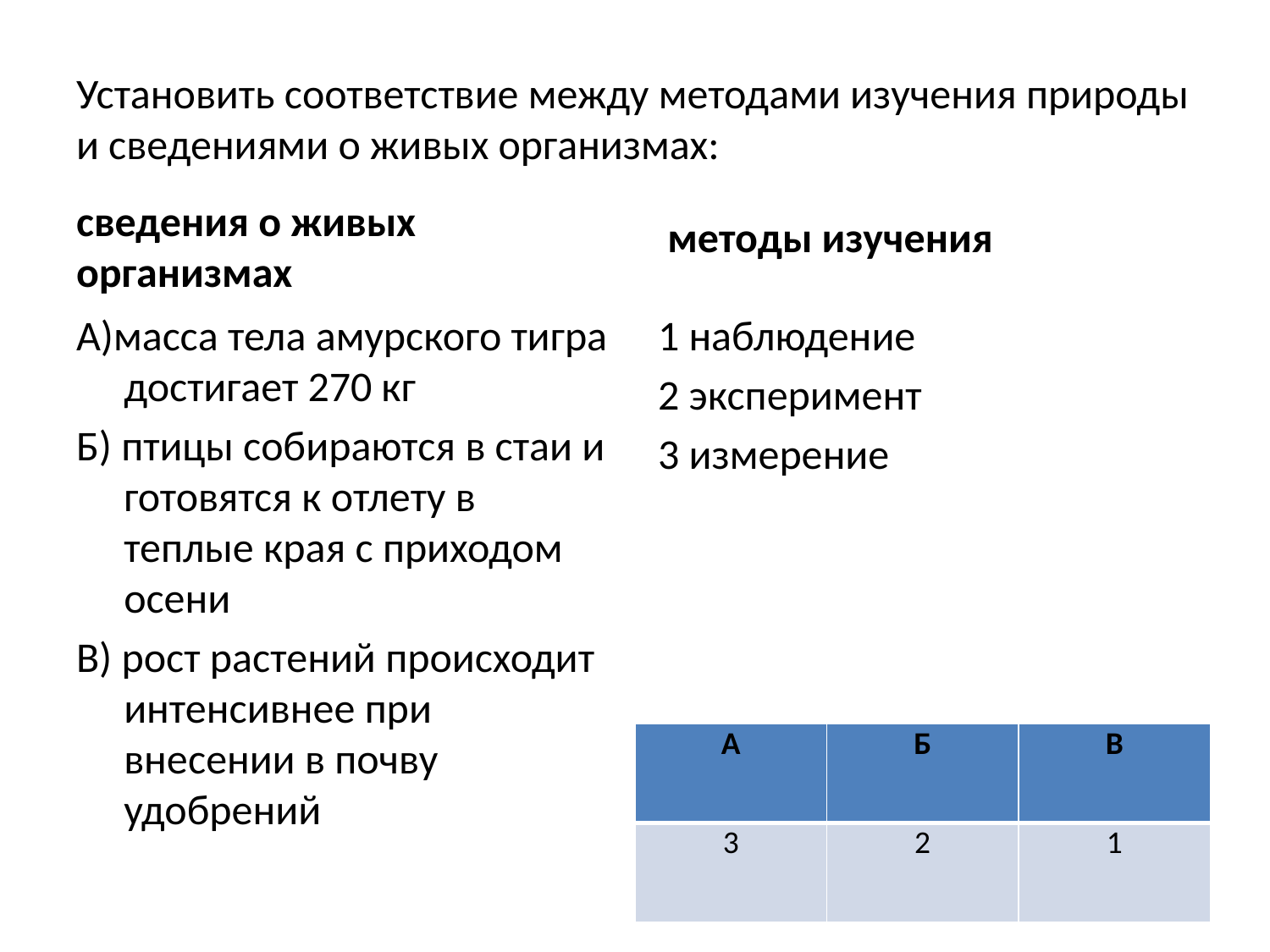

# Установить соответствие между методами изучения природы и сведениями о живых организмах:
 методы изучения
сведения о живых организмах
А)масса тела амурского тигра достигает 270 кг
Б) птицы собираются в стаи и готовятся к отлету в теплые края с приходом осени
В) рост растений происходит интенсивнее при внесении в почву удобрений
1 наблюдение
2 эксперимент
3 измерение
| А | Б | В |
| --- | --- | --- |
| 3 | 2 | 1 |